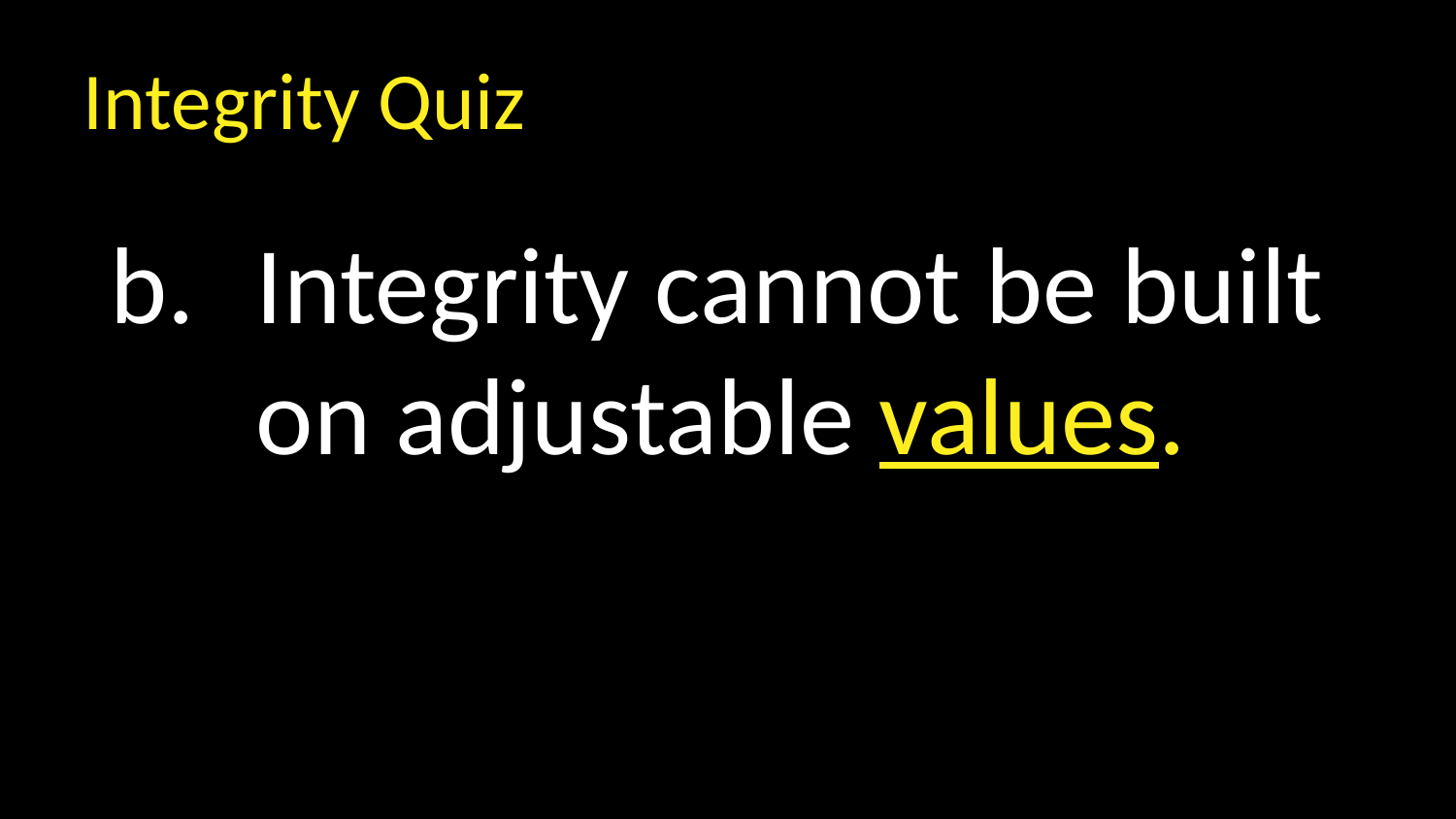

Integrity Quiz
Integrity cannot be built on adjustable values.